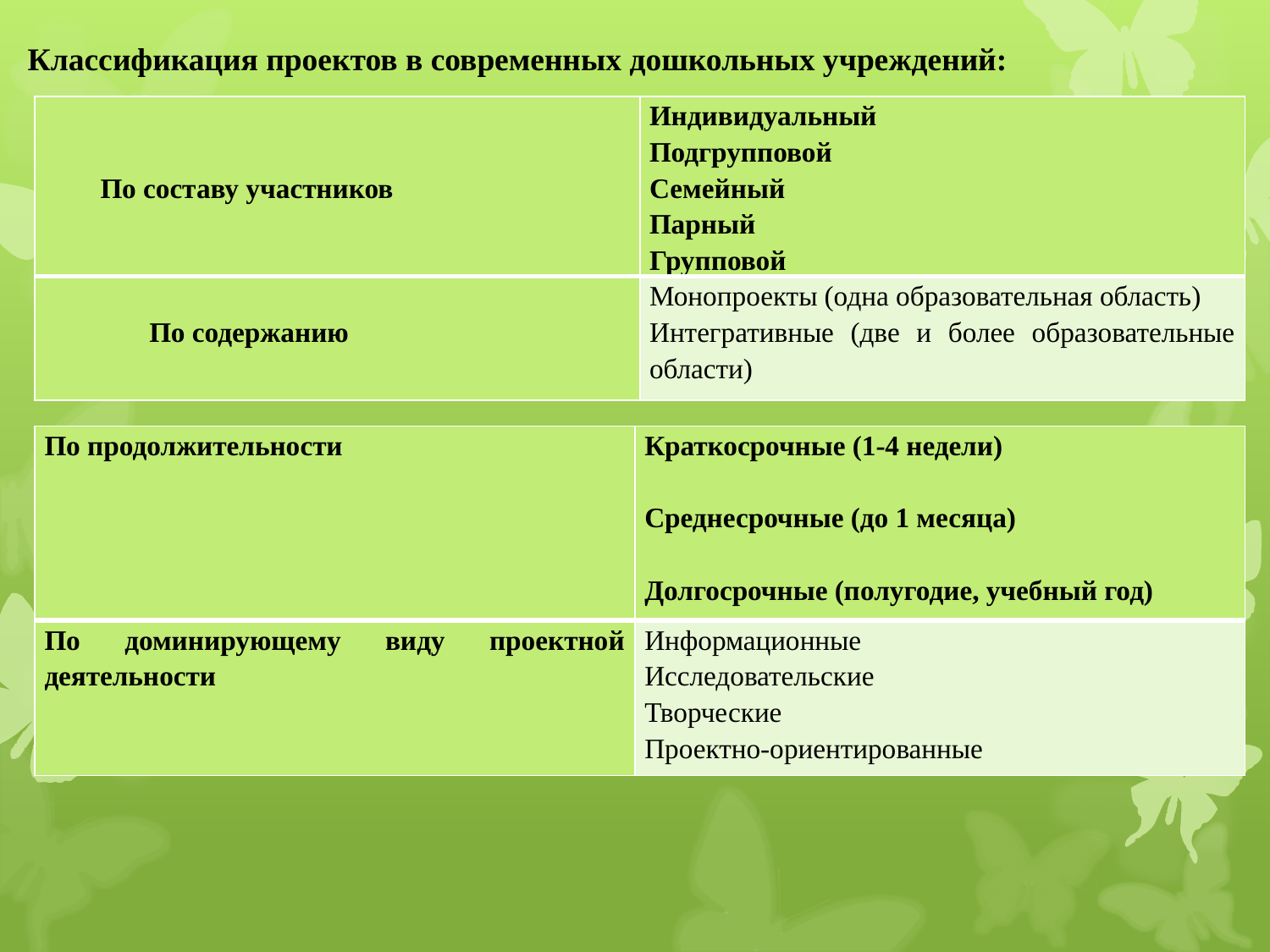

Классификация проектов в современных дошкольных учреждений:
| По составу участников | Индивидуальный Подгрупповой Семейный Парный Групповой |
| --- | --- |
| По содержанию | Монопроекты (одна образовательная область) Интегративные (две и более образовательные области) |
| По продолжительности | Краткосрочные (1-4 недели)   Среднесрочные (до 1 месяца)   Долгосрочные (полугодие, учебный год) |
| --- | --- |
| По доминирующему виду проектной деятельности | Информационные Исследовательские Творческие Проектно-ориентированные |